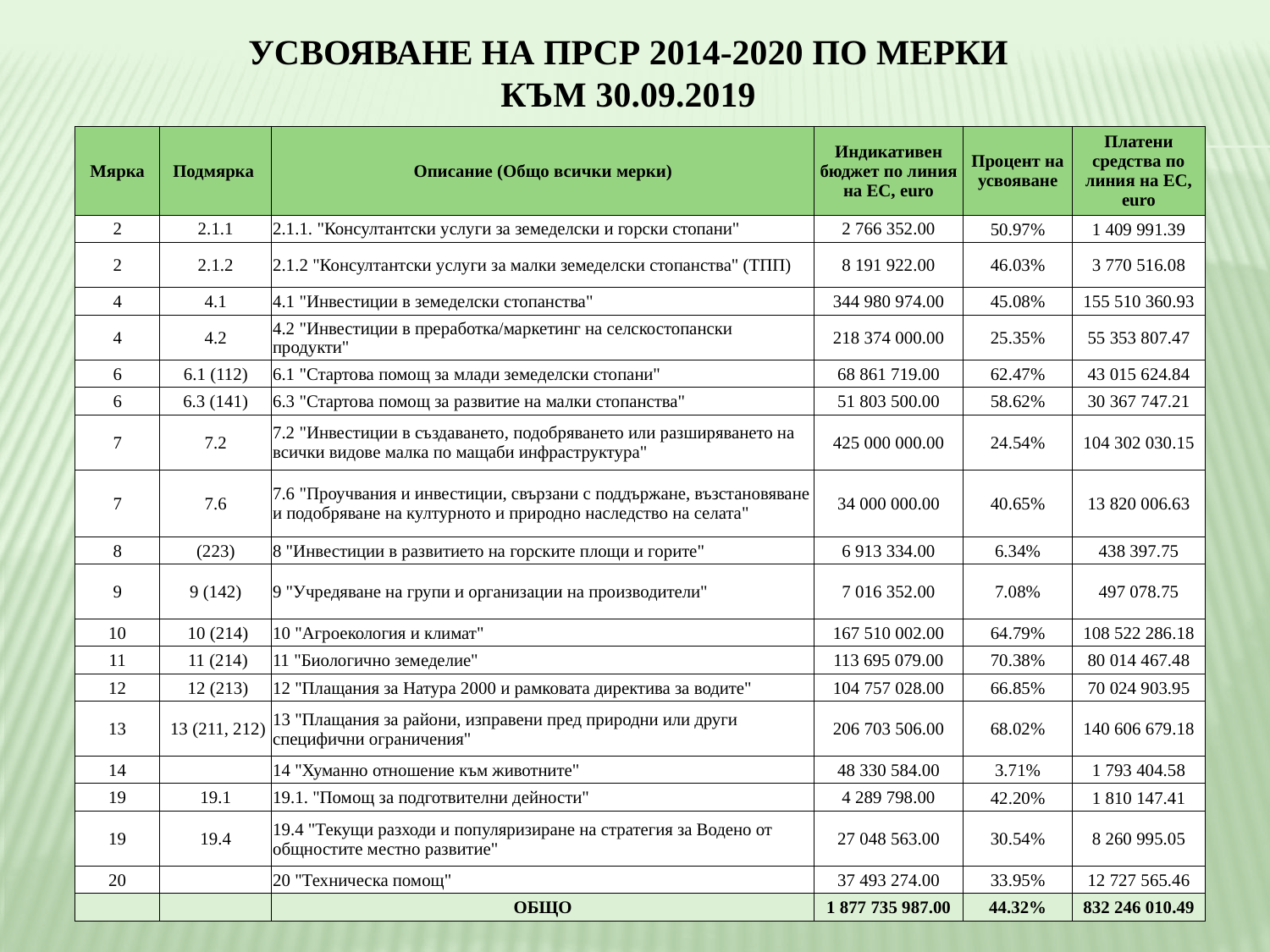

# УСВОЯВАНЕ НА ПРСР 2014-2020 ПО МЕРКИ КЪМ 30.09.2019
| Мярка | Подмярка | Описание (Общо всички мерки) | Индикативен бюджет по линия на ЕС, euro | Процент на усвояване | Платени средства по линия на ЕС, euro |
| --- | --- | --- | --- | --- | --- |
| 2 | 2.1.1 | 2.1.1. "Консултантски услуги за земеделски и горски стопани" | 2 766 352.00 | 50.97% | 1 409 991.39 |
| 2 | 2.1.2 | 2.1.2 "Консултантски услуги за малки земеделски стопанства" (TПП) | 8 191 922.00 | 46.03% | 3 770 516.08 |
| 4 | 4.1 | 4.1 "Инвестиции в земеделски стопанства" | 344 980 974.00 | 45.08% | 155 510 360.93 |
| 4 | 4.2 | 4.2 "Инвестиции в преработка/маркетинг на селскостопански продукти" | 218 374 000.00 | 25.35% | 55 353 807.47 |
| 6 | 6.1 (112) | 6.1 "Стартова помощ за млади земеделски стопани" | 68 861 719.00 | 62.47% | 43 015 624.84 |
| 6 | 6.3 (141) | 6.3 "Стартова помощ за развитие на малки стопанства" | 51 803 500.00 | 58.62% | 30 367 747.21 |
| 7 | 7.2 | 7.2 "Инвестиции в създаването, подобряването или разширяването на всички видове малка по мащаби инфраструктура" | 425 000 000.00 | 24.54% | 104 302 030.15 |
| 7 | 7.6 | 7.6 "Проучвания и инвестиции, свързани с поддържане, възстановяване и подобряване на културното и природно наследство на селата" | 34 000 000.00 | 40.65% | 13 820 006.63 |
| 8 | (223) | 8 "Инвестиции в развитието на горските площи и горите" | 6 913 334.00 | 6.34% | 438 397.75 |
| 9 | 9 (142) | 9 "Учредяване на групи и организации на производители" | 7 016 352.00 | 7.08% | 497 078.75 |
| 10 | 10 (214) | 10 "Агроекология и климат" | 167 510 002.00 | 64.79% | 108 522 286.18 |
| 11 | 11 (214) | 11 "Биологично земеделие" | 113 695 079.00 | 70.38% | 80 014 467.48 |
| 12 | 12 (213) | 12 "Плащания за Натура 2000 и рамковата директива за водите" | 104 757 028.00 | 66.85% | 70 024 903.95 |
| 13 | 13 (211, 212) | 13 "Плащания за райони, изправени пред природни или други специфични ограничения" | 206 703 506.00 | 68.02% | 140 606 679.18 |
| 14 |  | 14 "Хуманно отношение към животните" | 48 330 584.00 | 3.71% | 1 793 404.58 |
| 19 | 19.1 | 19.1. "Помощ за подготвителни дейности" | 4 289 798.00 | 42.20% | 1 810 147.41 |
| 19 | 19.4 | 19.4 "Текущи разходи и популяризиране на стратегия за Водено от общностите местно развитие" | 27 048 563.00 | 30.54% | 8 260 995.05 |
| 20 |  | 20 "Техническа помощ" | 37 493 274.00 | 33.95% | 12 727 565.46 |
|  |  | ОБЩО | 1 877 735 987.00 | 44.32% | 832 246 010.49 |